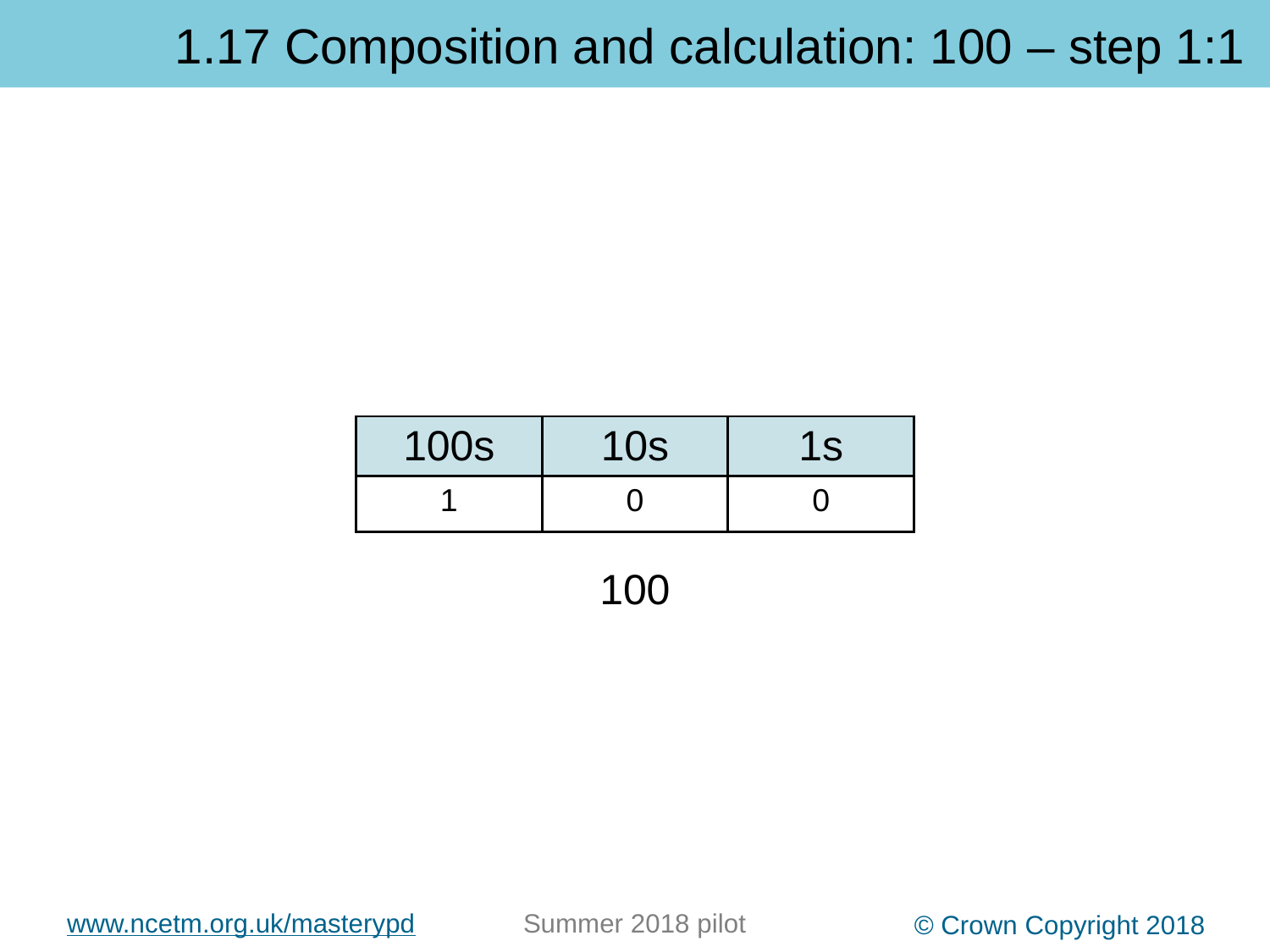

1.17 Composition and calculation: 100 – step 1:1
| 100s | 10s | 1s |
| --- | --- | --- |
| 1 | 0 | 0 |
100